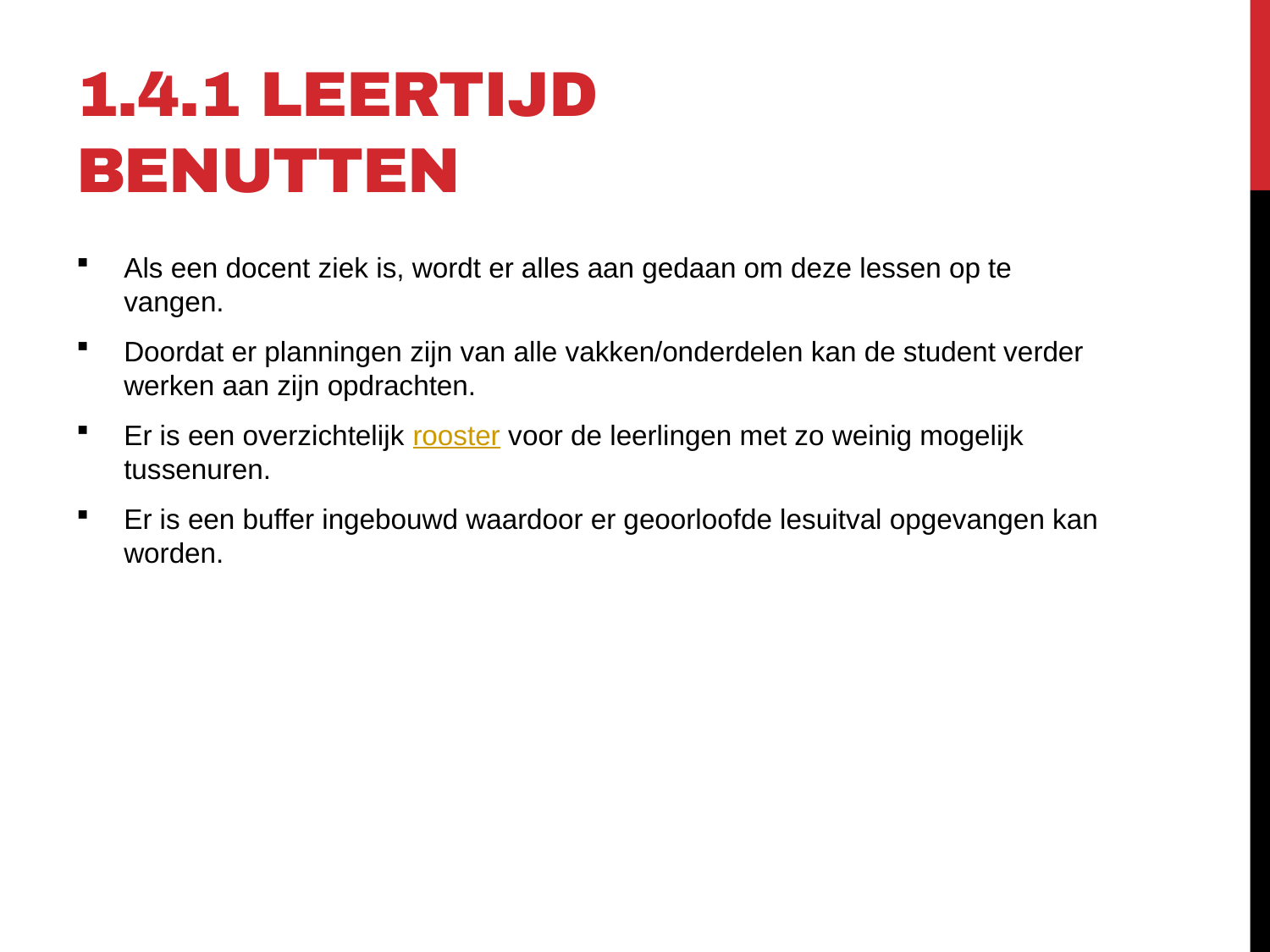

# 1.4.1 leertijd benutten
Als een docent ziek is, wordt er alles aan gedaan om deze lessen op te vangen.
Doordat er planningen zijn van alle vakken/onderdelen kan de student verder werken aan zijn opdrachten.
Er is een overzichtelijk rooster voor de leerlingen met zo weinig mogelijk tussenuren.
Er is een buffer ingebouwd waardoor er geoorloofde lesuitval opgevangen kan worden.